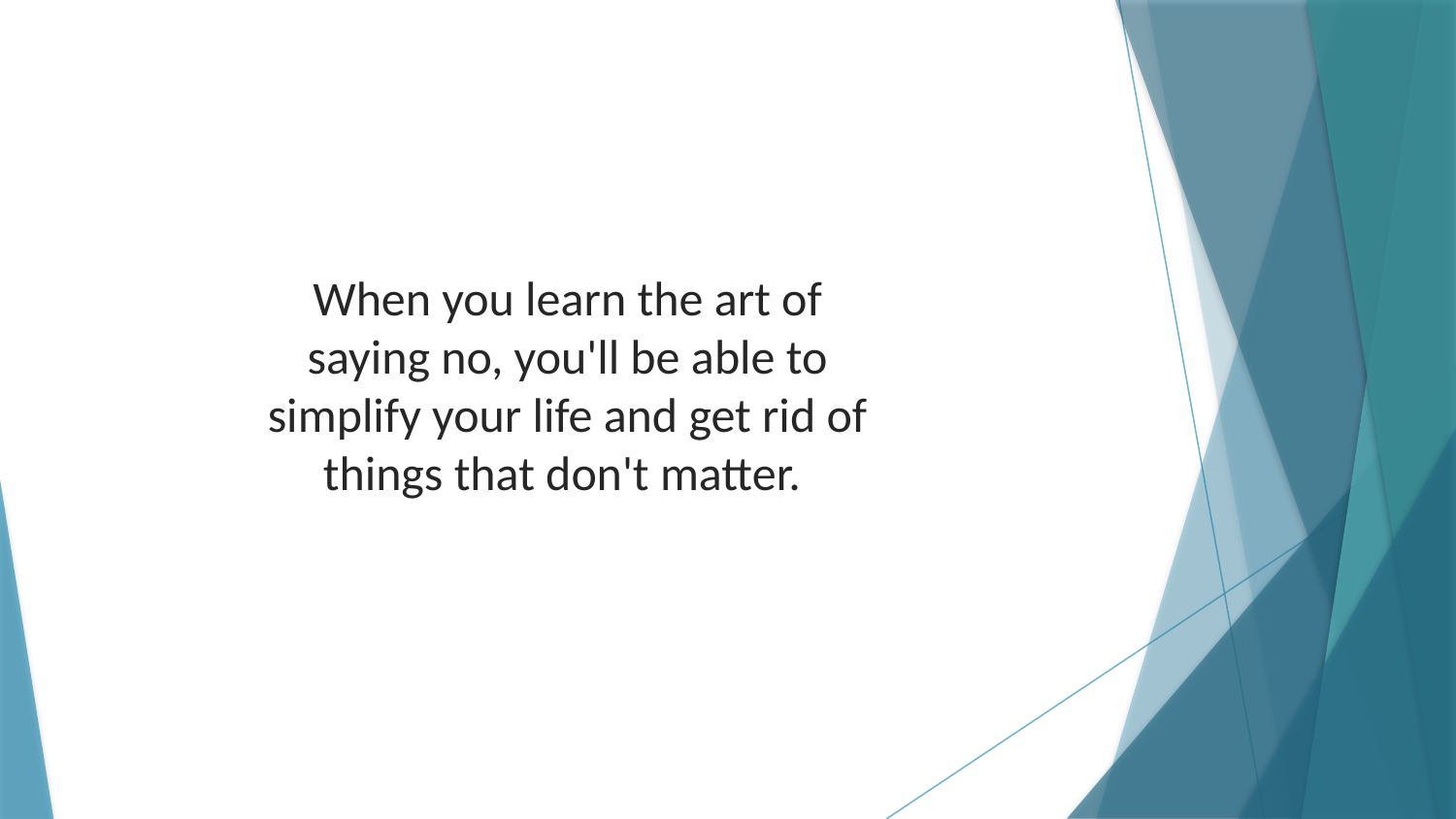

When you learn the art of saying no, you'll be able to simplify your life and get rid of things that don't matter.